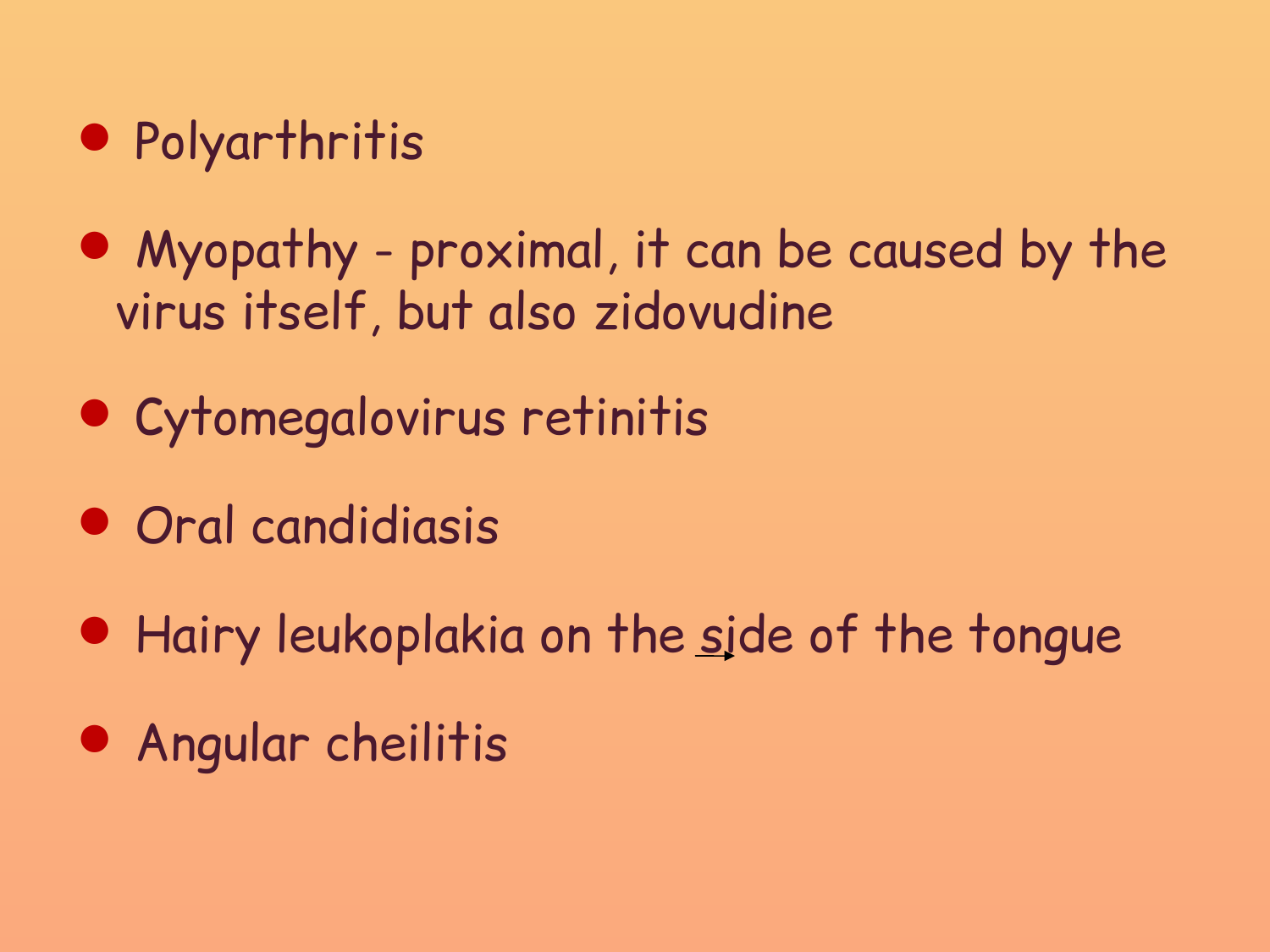

Polyarthritis

 Myopathy - proximal, it can be caused by the virus itself, but also zidovudine

 Cytomegalovirus retinitis

 Oral candidiasis

 Hairy leukoplakia on the side of the tongue

 Angular cheilitis

#